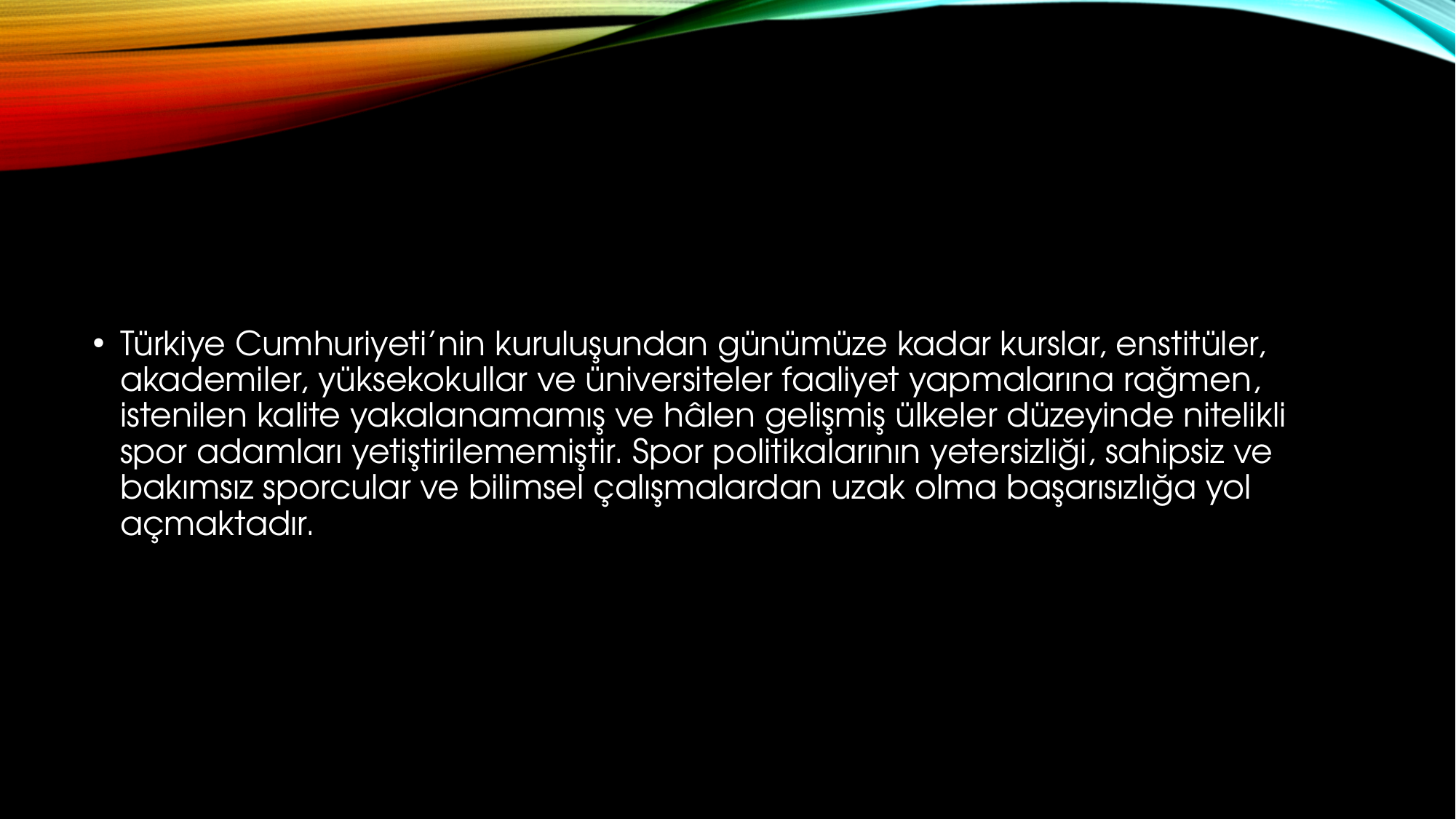

#
Türkiye Cumhuriyeti’nin kuruluşundan günümüze kadar kurslar, enstitüler, akademiler, yüksekokullar ve üniversiteler faaliyet yapmalarına rağmen, istenilen kalite yakalanamamış ve hâlen gelişmiş ülkeler düzeyinde nitelikli spor adamları yetiştirilememiştir. Spor politikalarının yetersizliği, sahipsiz ve bakımsız sporcular ve bilimsel çalışmalardan uzak olma başarısızlığa yol açmaktadır.